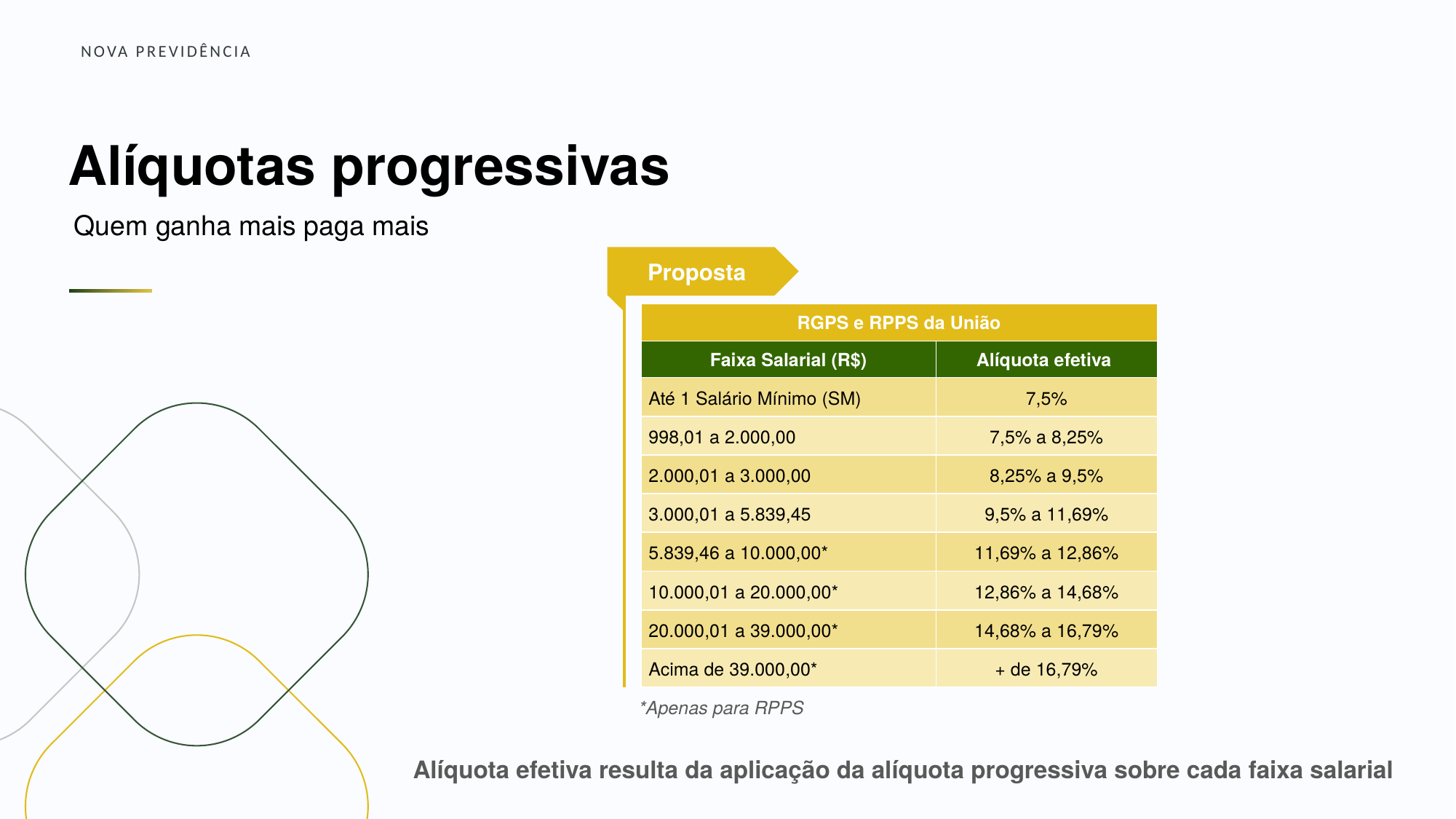

NOVA PREVIDÊNCIA
Alíquotas progressivas
Quem ganha mais paga mais
Proposta

| RGPS e RPPS da União |  |
| --- | --- |
| Faixa Salarial (R$) | Alíquota efetiva |
| Até 1 Salário Mínimo (SM) | 7,5% |
| 998,01 a 2.000,00 | 7,5% a 8,25% |
| 2.000,01 a 3.000,00 | 8,25% a 9,5% |
| 3.000,01 a 5.839,45 | 9,5% a 11,69% |
| 5.839,46 a 10.000,00\* | 11,69% a 12,86% |
| 10.000,01 a 20.000,00\* | 12,86% a 14,68% |
| 20.000,01 a 39.000,00\* | 14,68% a 16,79% |
| Acima de 39.000,00\* | + de 16,79% |

*Apenas para RPPS
Alíquota efetiva resulta da aplicação da alíquota progressiva sobre cada faixa salarial